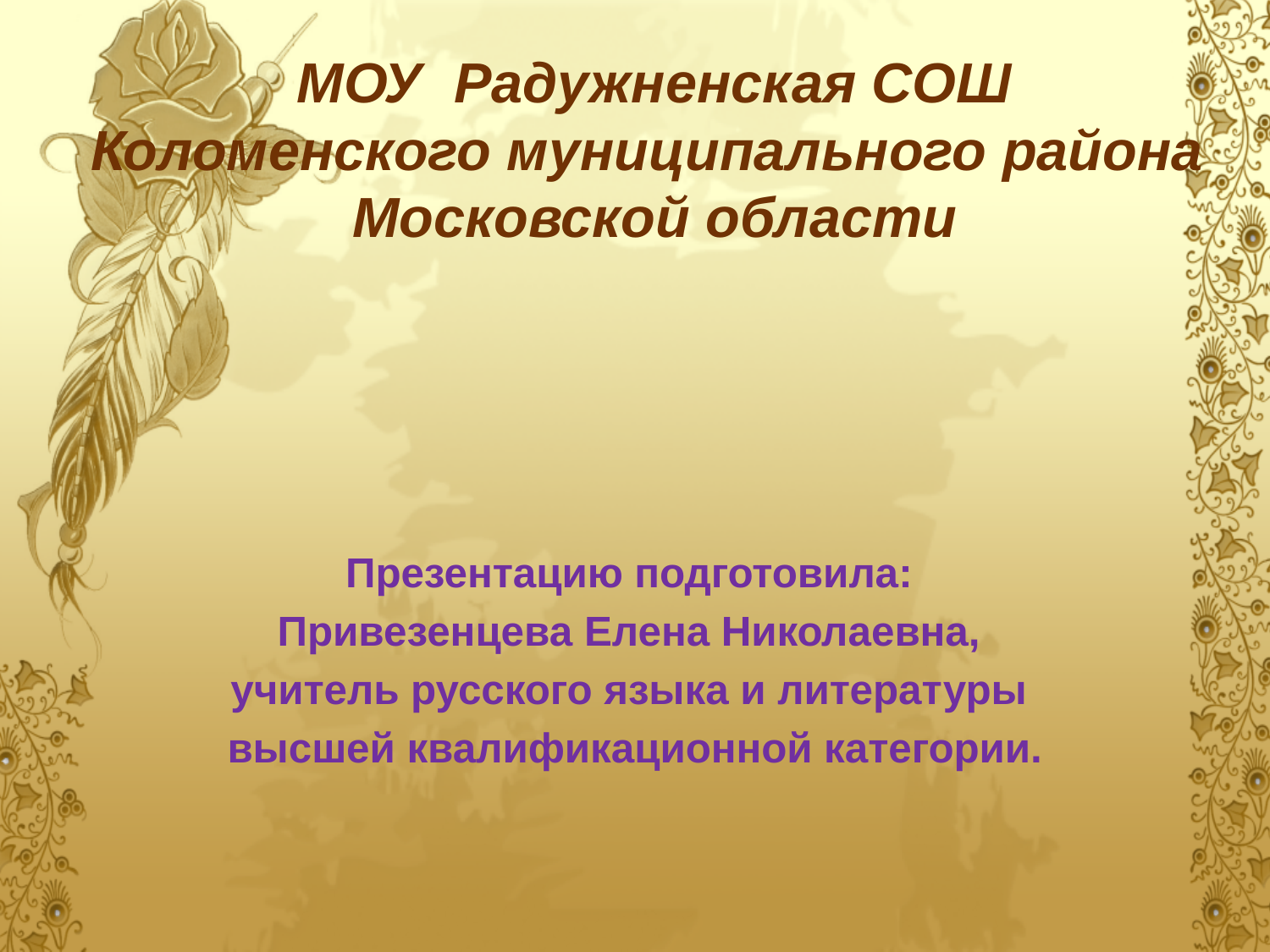

# МОУ  Радужненская СОШ Коломенского муниципального района Московской области
Презентацию подготовила:
Привезенцева Елена Николаевна,
учитель русского языка и литературы
высшей квалификационной категории.